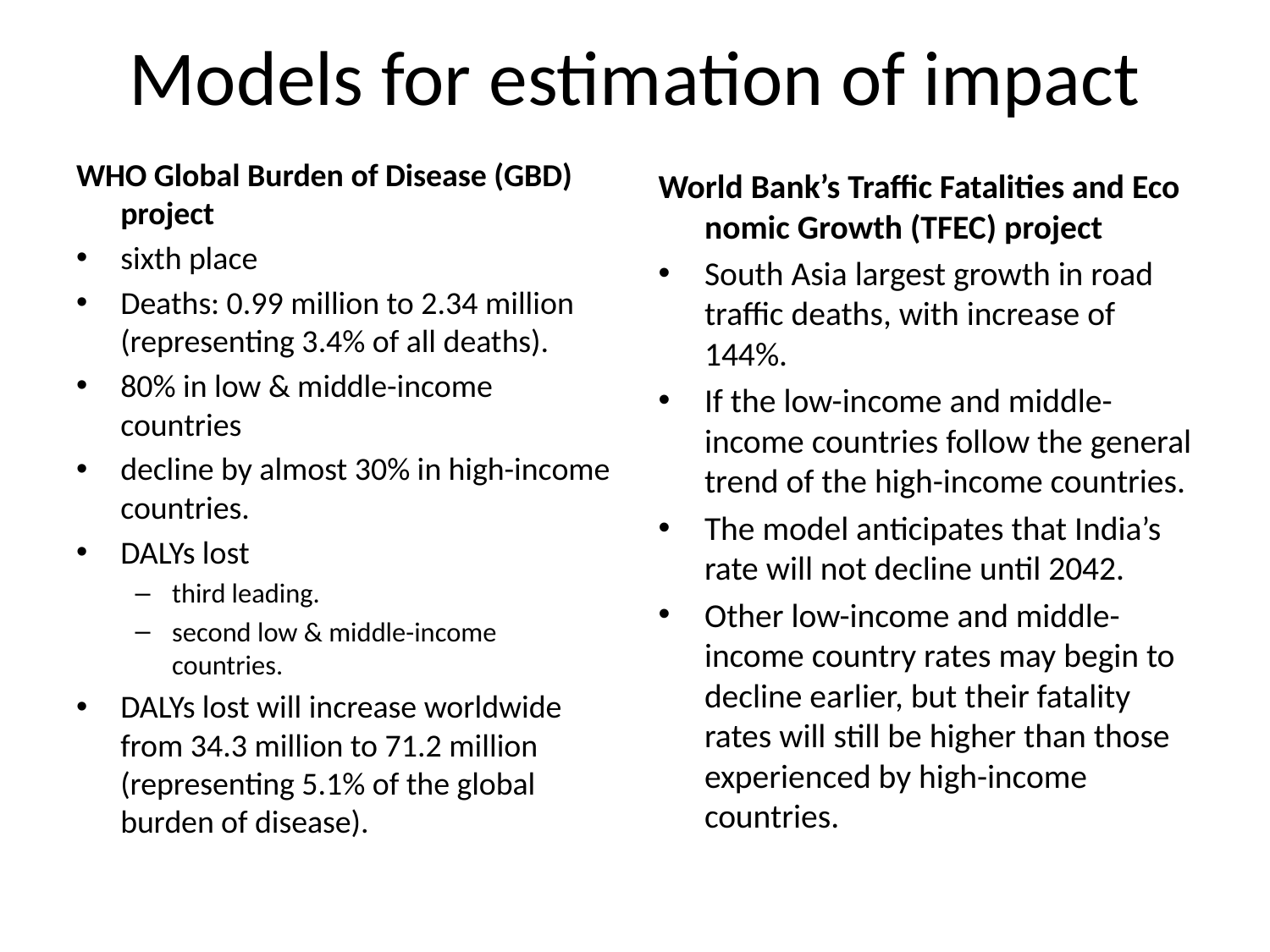

# Models for estimation of impact
WHO Global Burden of Disease (GBD) project
sixth place
Deaths: 0.99 million to 2.34 million (represent­ing 3.4% of all deaths).
80% in low & middle-income countries
decline by almost 30% in high-income countries.
DALYs lost
third leading.
second low & middle-income countries.
DALYs lost will increase worldwide from 34.3 million to 71.2 million (representing 5.1% of the global burden of disease).
World Bank’s Traffic Fatalities and Eco­nomic Growth (TFEC) project
South Asia largest growth in road traffic deaths, with increase of 144%.
If the low-income and middle-income countries follow the general trend of the high-income countries.
The model anticipates that India’s rate will not decline until 2042.
Other low-income and middle-income country rates may begin to decline earlier, but their fatality rates will still be higher than those experi­enced by high-income countries.